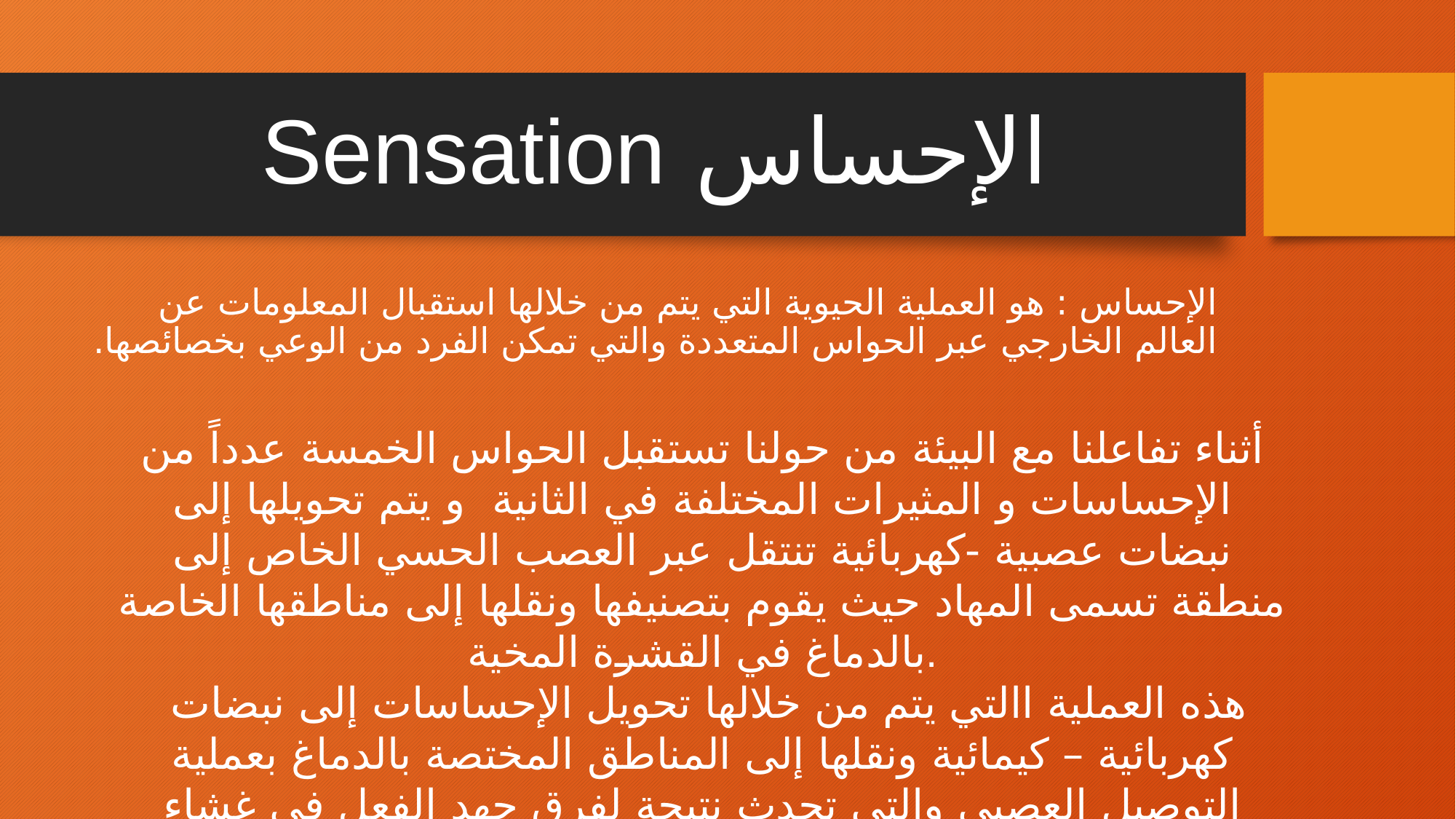

# الإحساس Sensation
الإحساس : هو العملية الحيوية التي يتم من خلالها استقبال المعلومات عن العالم الخارجي عبر الحواس المتعددة والتي تمكن الفرد من الوعي بخصائصها.
أثناء تفاعلنا مع البيئة من حولنا تستقبل الحواس الخمسة عدداً من الإحساسات و المثيرات المختلفة في الثانية  و يتم تحويلها إلى نبضات عصبية -كهربائية تنتقل عبر العصب الحسي الخاص إلى منطقة تسمى المهاد حيث يقوم بتصنيفها ونقلها إلى مناطقها الخاصة بالدماغ في القشرة المخية.
 هذه العملية االتي يتم من خلالها تحويل الإحساسات إلى نبضات كهربائية – كيمائية ونقلها إلى المناطق المختصة بالدماغ بعملية التوصيل العصبي والتي تحدث نتيجة لفرق جهد الفعل في غشاء الخلية العصبية الناتج من تغير تركيز الشحنات.